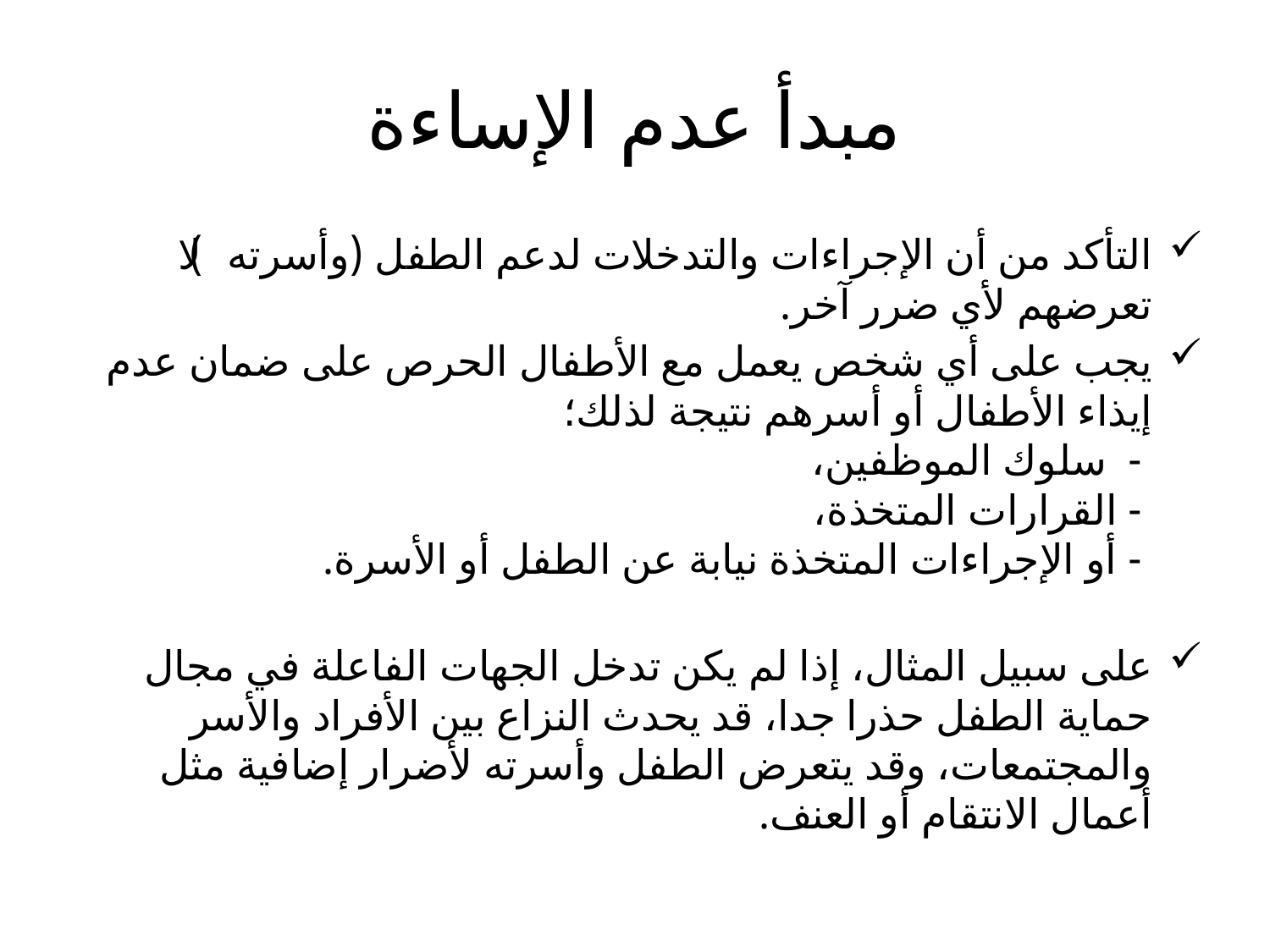

# مبدأ عدم الإساءة
التأكد من أن الإجراءات والتدخلات لدعم الطفل (وأسرته) لا تعرضهم لأي ضرر آخر.
يجب على أي شخص يعمل مع الأطفال الحرص على ضمان عدم إيذاء الأطفال أو أسرهم نتيجة لذلك؛
 -  سلوك الموظفين،
 - القرارات المتخذة،
 - أو الإجراءات المتخذة نيابة عن الطفل أو الأسرة.
علی سبیل المثال، إذا لم یکن تدخل الجھات الفاعلة في مجال حمایة الطفل حذرا جدا، قد یحدث النزاع بین الأفراد والأسر والمجتمعات، وقد یتعرض الطفل وأسرته لأضرار إضافیة مثل أعمال الانتقام أو العنف.